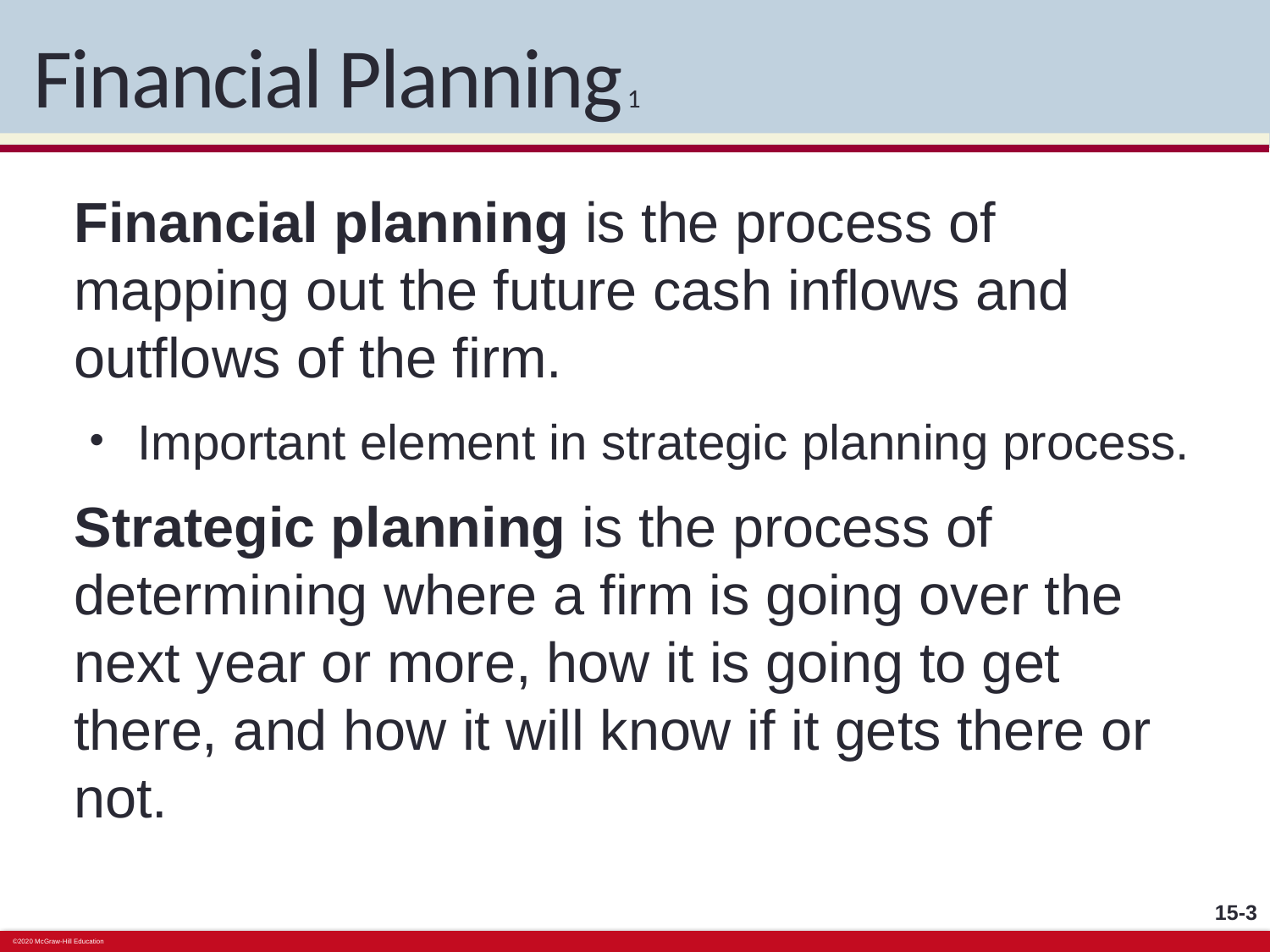

# Financial Planning 1
Financial planning is the process of mapping out the future cash inflows and outflows of the firm.
Important element in strategic planning process.
Strategic planning is the process of determining where a firm is going over the next year or more, how it is going to get there, and how it will know if it gets there or not.